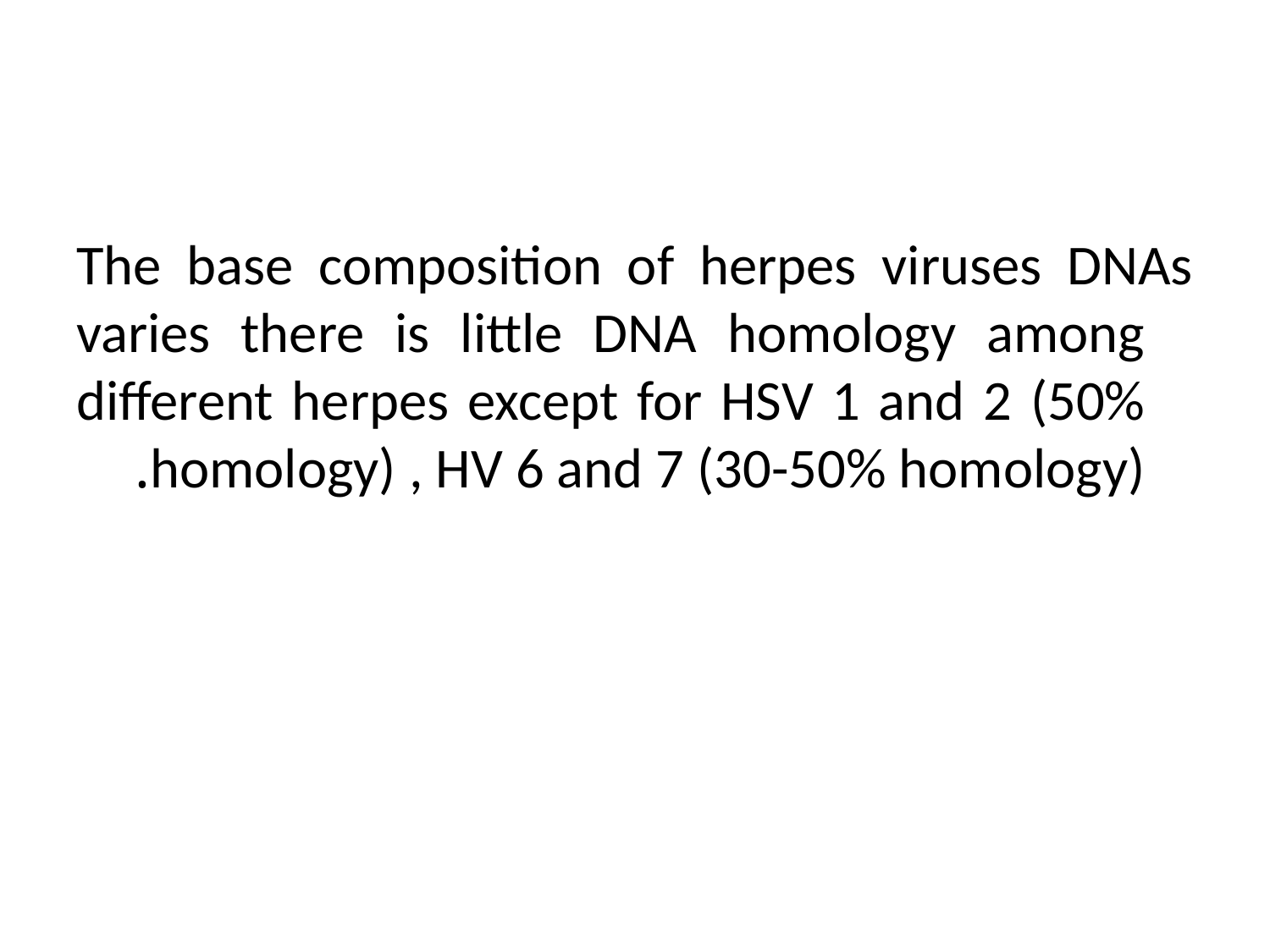

The base composition of herpes viruses DNAs varies there is little DNA homology among different herpes except for HSV 1 and 2 (50% homology) , HV 6 and 7 (30-50% homology).